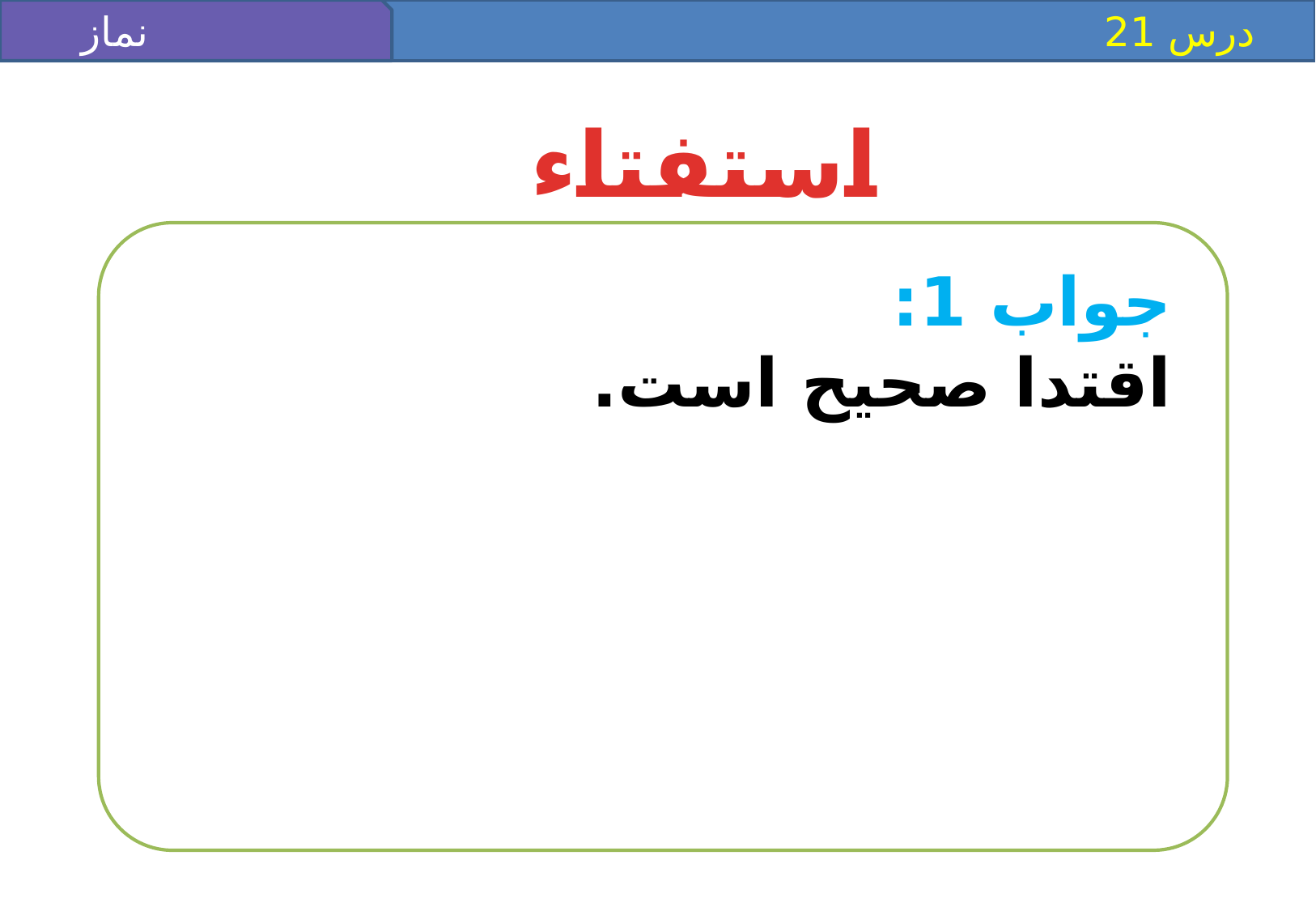

نماز جماعت(1)
 درس 21
استفتاء

جواب 1:
اقتدا صحيح است.